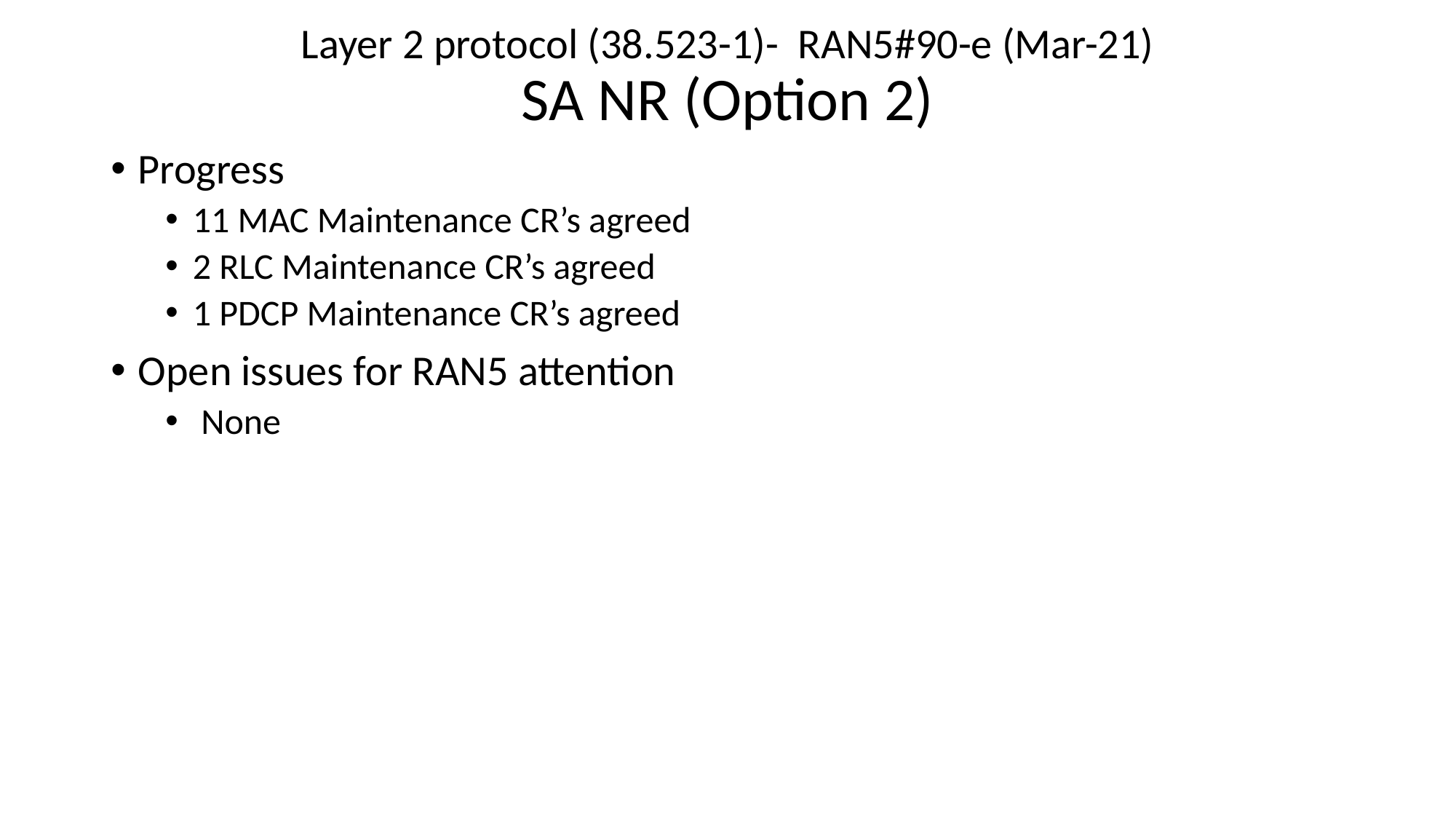

# Layer 2 protocol (38.523-1)-  RAN5#90-e (Mar-21) SA NR (Option 2)
Progress
11 MAC Maintenance CR’s agreed
2 RLC Maintenance CR’s agreed
1 PDCP Maintenance CR’s agreed
Open issues for RAN5 attention
 None